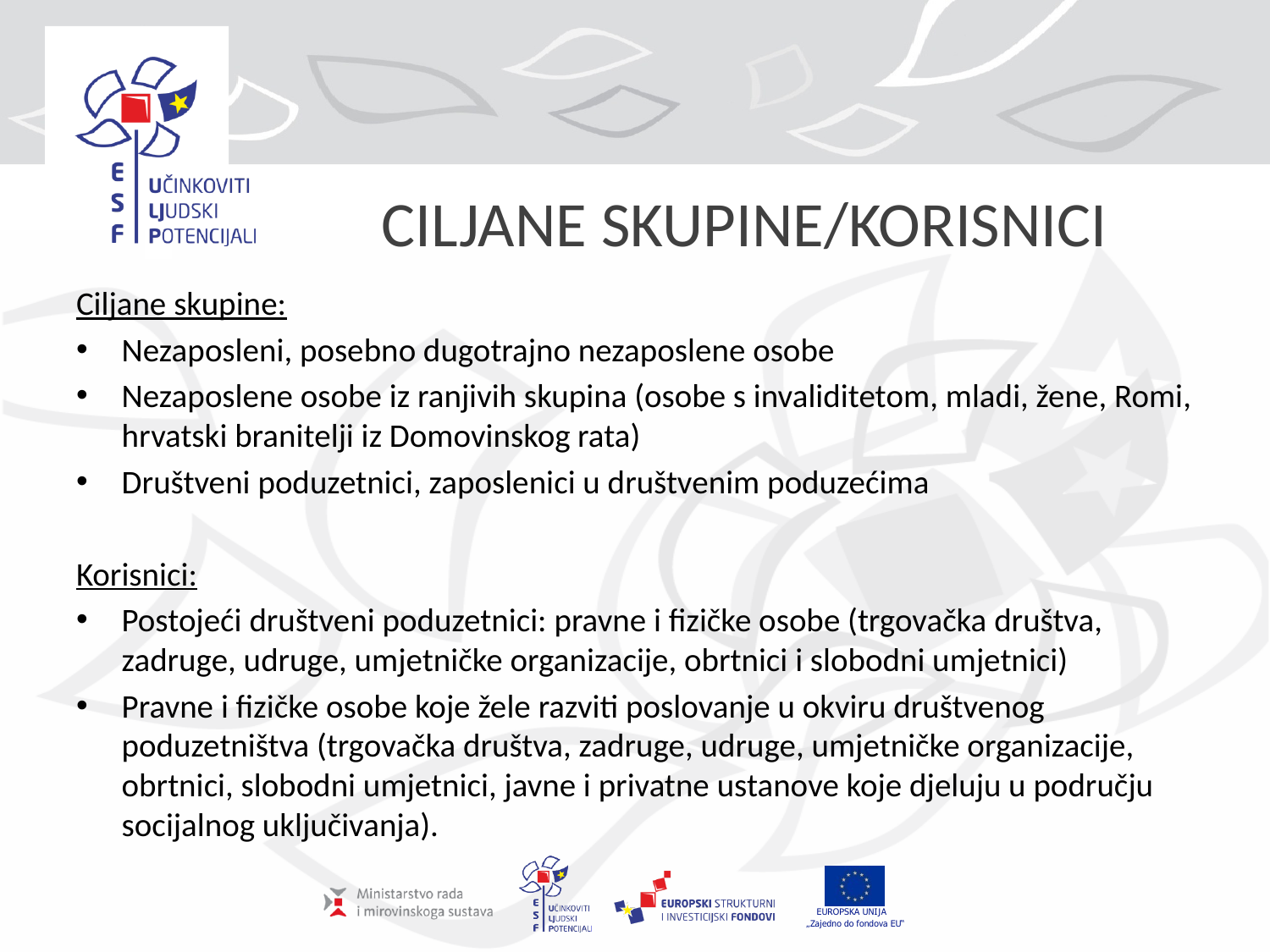

# CILJANE SKUPINE/KORISNICI
Ciljane skupine:
Nezaposleni, posebno dugotrajno nezaposlene osobe
Nezaposlene osobe iz ranjivih skupina (osobe s invaliditetom, mladi, žene, Romi, hrvatski branitelji iz Domovinskog rata)
Društveni poduzetnici, zaposlenici u društvenim poduzećima

Korisnici:
Postojeći društveni poduzetnici: pravne i fizičke osobe (trgovačka društva, zadruge, udruge, umjetničke organizacije, obrtnici i slobodni umjetnici)
Pravne i fizičke osobe koje žele razviti poslovanje u okviru društvenog poduzetništva (trgovačka društva, zadruge, udruge, umjetničke organizacije, obrtnici, slobodni umjetnici, javne i privatne ustanove koje djeluju u području socijalnog uključivanja).